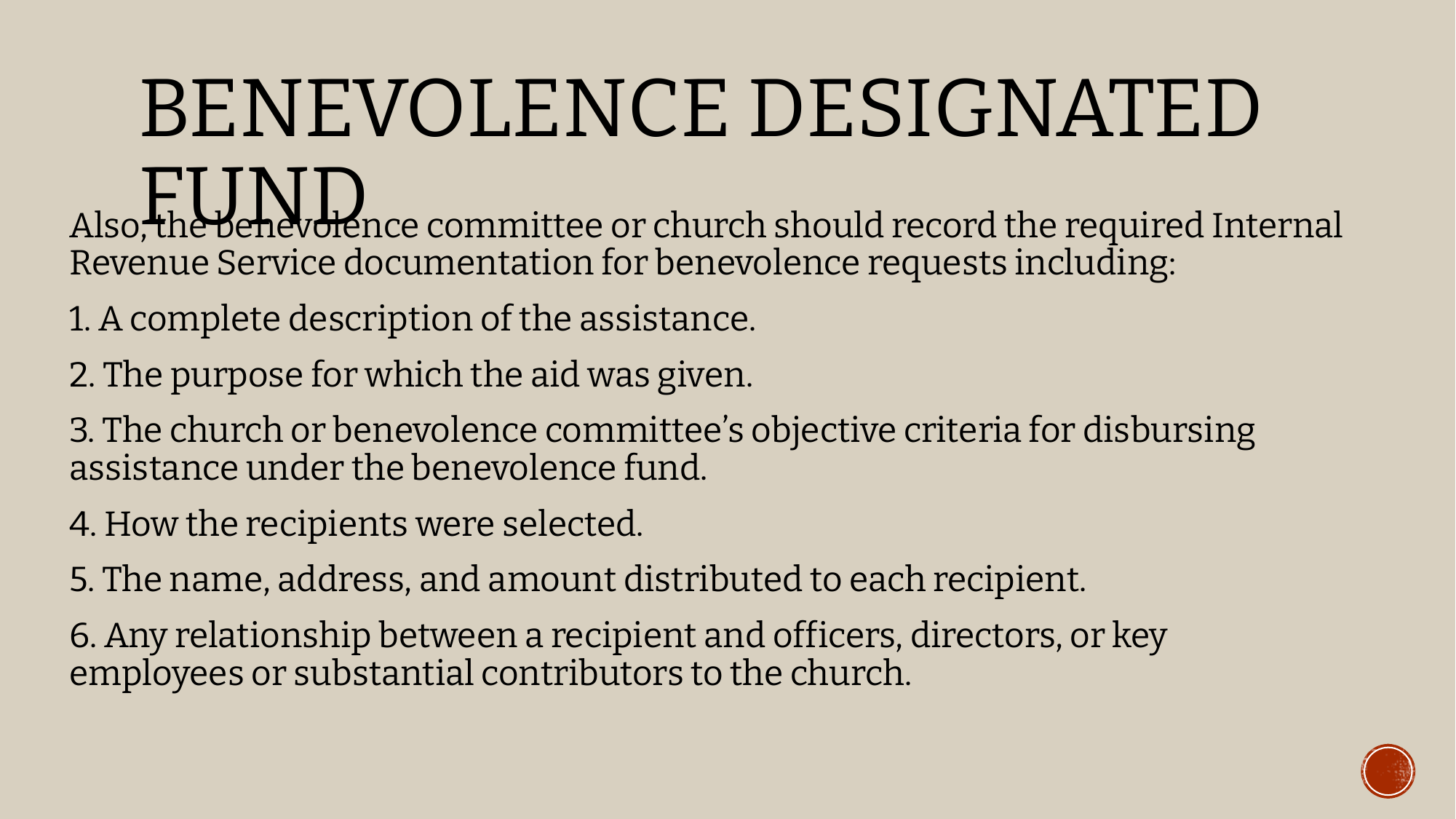

# Benevolence Designated fund
Also, the benevolence committee or church should record the required Internal Revenue Service documentation for benevolence requests including:
1. A complete description of the assistance.
2. The purpose for which the aid was given.
3. The church or benevolence committee’s objective criteria for disbursing assistance under the benevolence fund.
4. How the recipients were selected.
5. The name, address, and amount distributed to each recipient.
6. Any relationship between a recipient and officers, directors, or key employees or substantial contributors to the church.